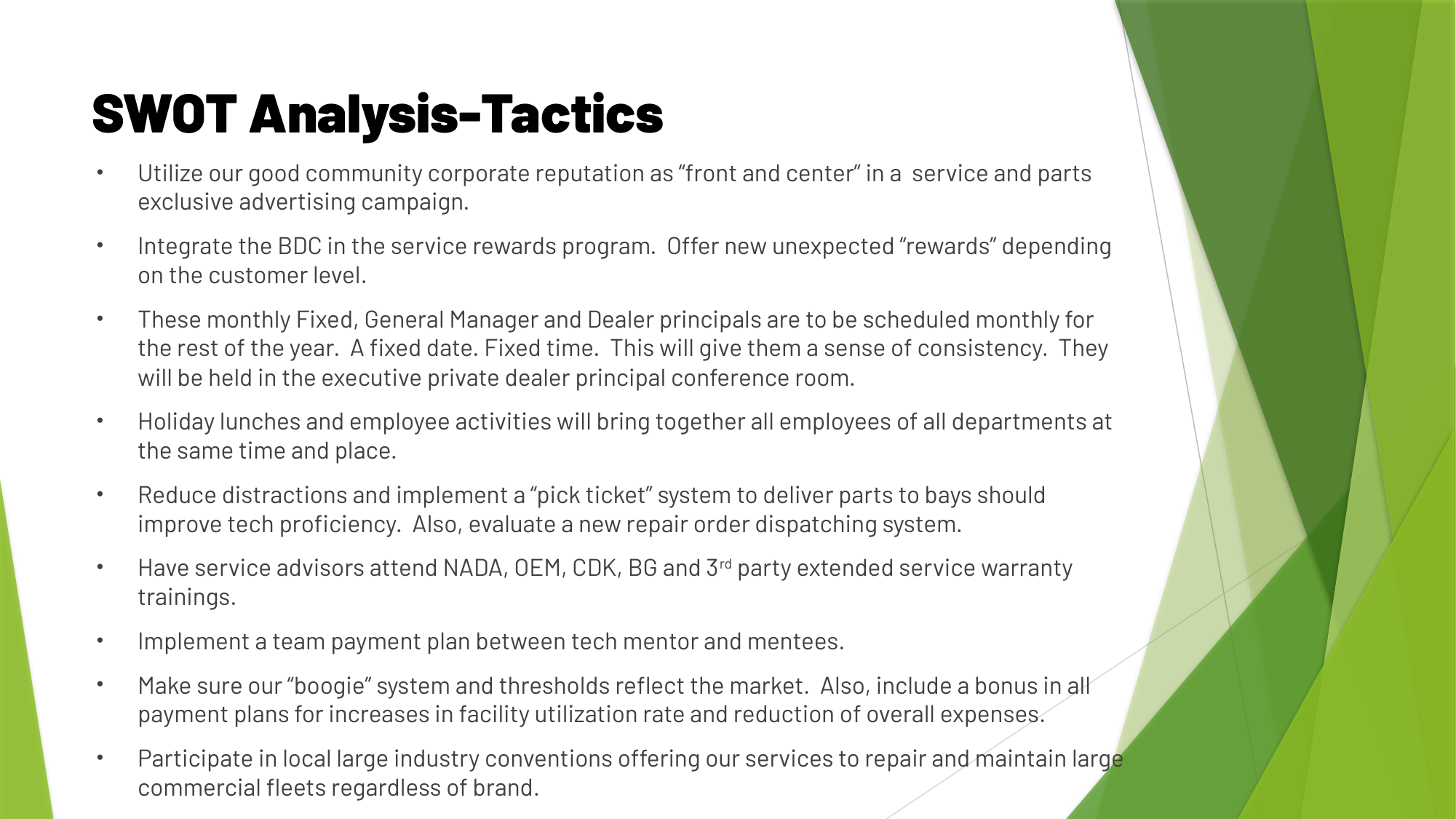

# SWOT Analysis-Tactics
Utilize our good community corporate reputation as “front and center” in a  service and parts exclusive advertising campaign.
Integrate the BDC in the service rewards program.  Offer new unexpected “rewards” depending on the customer level.
These monthly Fixed, General Manager and Dealer principals are to be scheduled monthly for the rest of the year.  A fixed date. Fixed time.  This will give them a sense of consistency.  They will be held in the executive private dealer principal conference room.
Holiday lunches and employee activities will bring together all employees of all departments at the same time and place.
Reduce distractions and implement a “pick ticket” system to deliver parts to bays should improve tech proficiency.  Also, evaluate a new repair order dispatching system.
Have service advisors attend NADA, OEM, CDK, BG and 3rd party extended service warranty trainings.
Implement a team payment plan between tech mentor and mentees.
Make sure our “boogie” system and thresholds reflect the market.  Also, include a bonus in all payment plans for increases in facility utilization rate and reduction of overall expenses.
Participate in local large industry conventions offering our services to repair and maintain large commercial fleets regardless of brand.